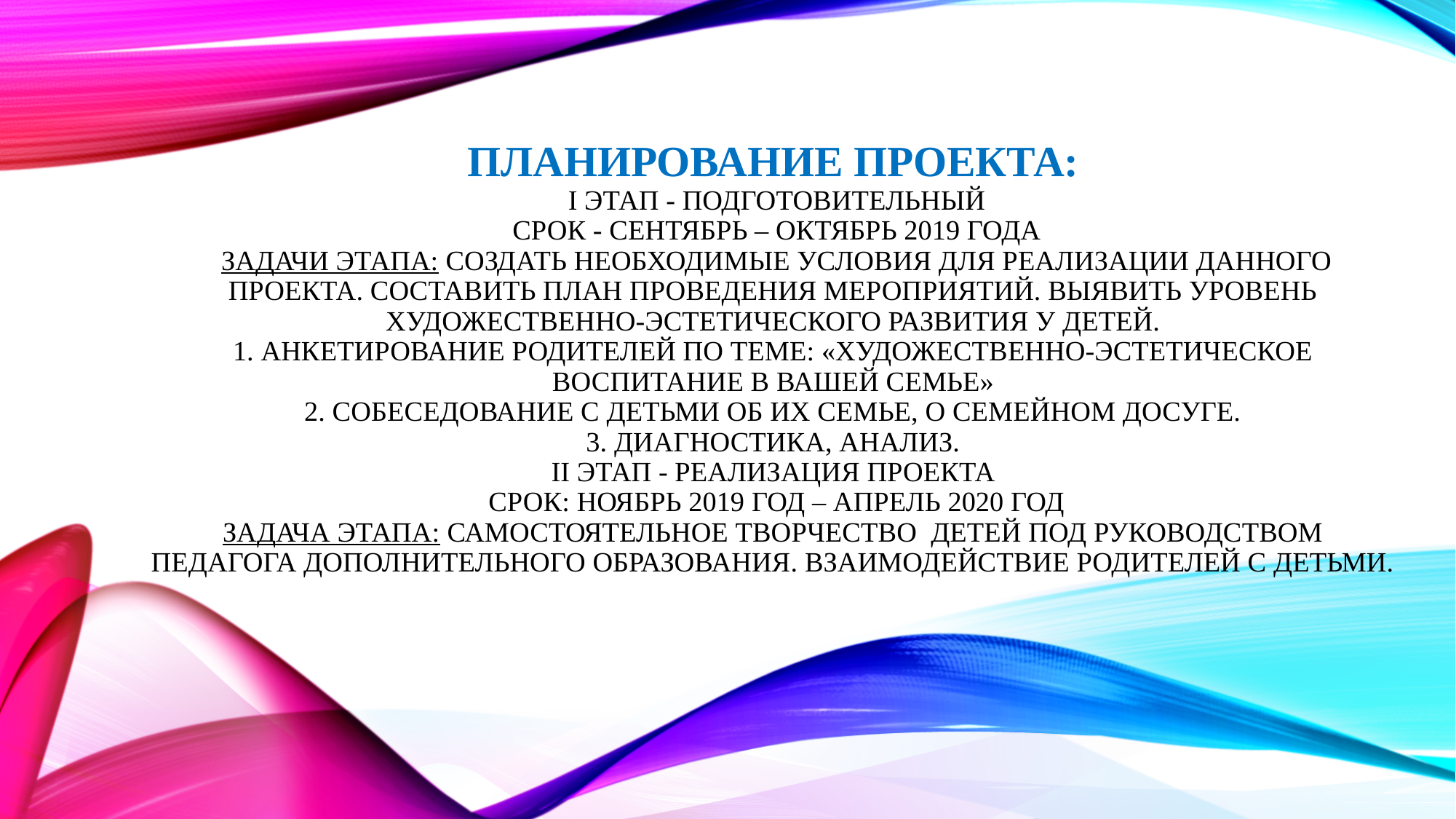

# Планирование проекта:  I этап - Подготовительный  Срок - сентябрь – октябрь 2019 года  Задачи этапа: Создать необходимые условия для реализации данного проекта. Составить план проведения мероприятий. Выявить уровень художественно-эстетического развития у детей. 1. Анкетирование родителей по теме: «Художественно-эстетическое воспитание в вашей семье» 2. Собеседование с детьми об их семье, о семейном досуге. 3. Диагностика, анализ. II этап - Реализация проекта  Срок: Ноябрь 2019 год – Апрель 2020 год Задача этапа: Самостоятельное творчество  детей под руководством педагога дополнительного образования. Взаимодействие родителей с детьми.